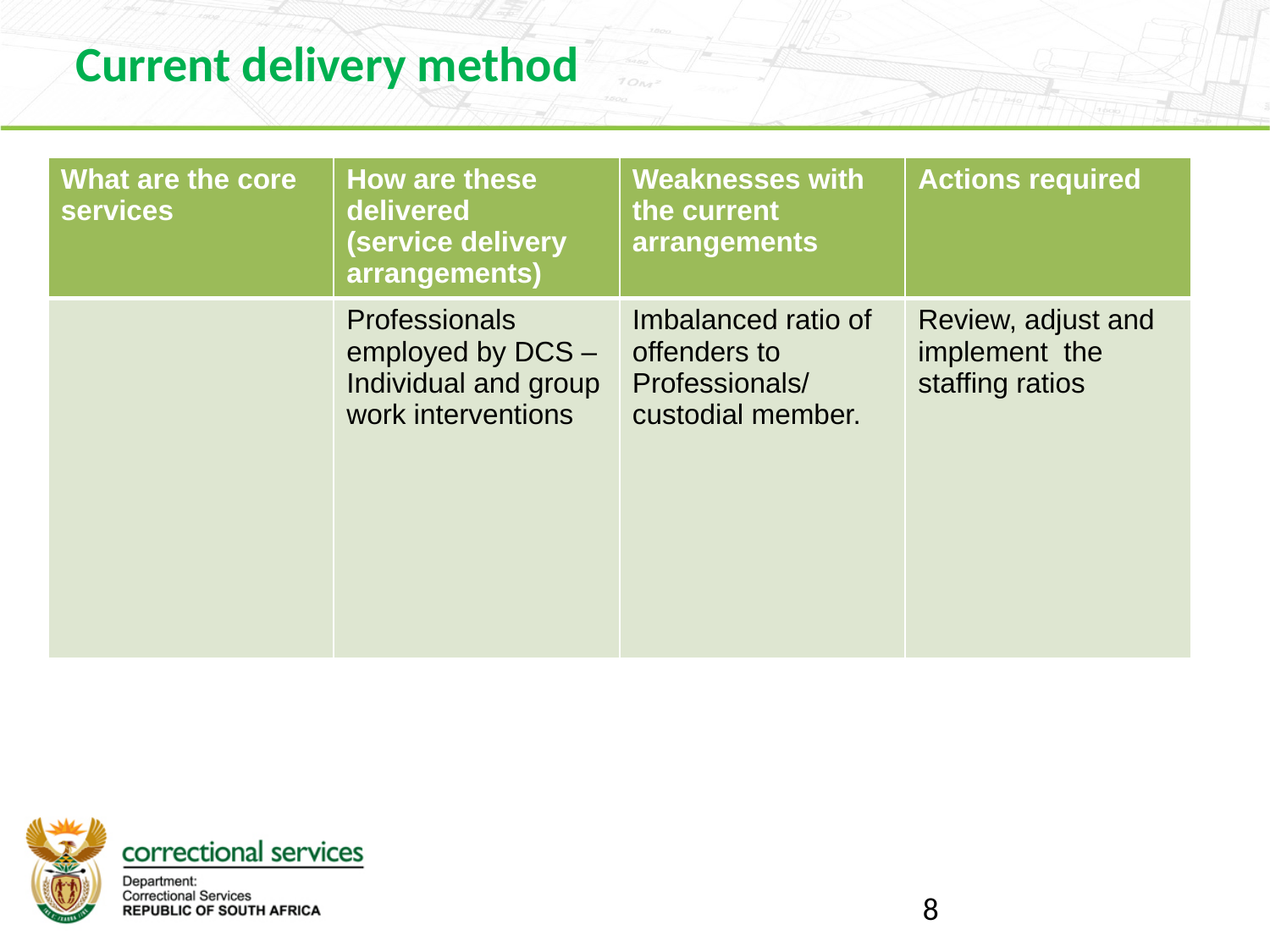

Current delivery method
| What are the core services | How are these delivered (service delivery arrangements) | Weaknesses with the current arrangements | Actions required |
| --- | --- | --- | --- |
|  | Professionals employed by DCS – Individual and group work interventions | Imbalanced ratio of offenders to Professionals/ custodial member. | Review, adjust and implement the staffing ratios |
8